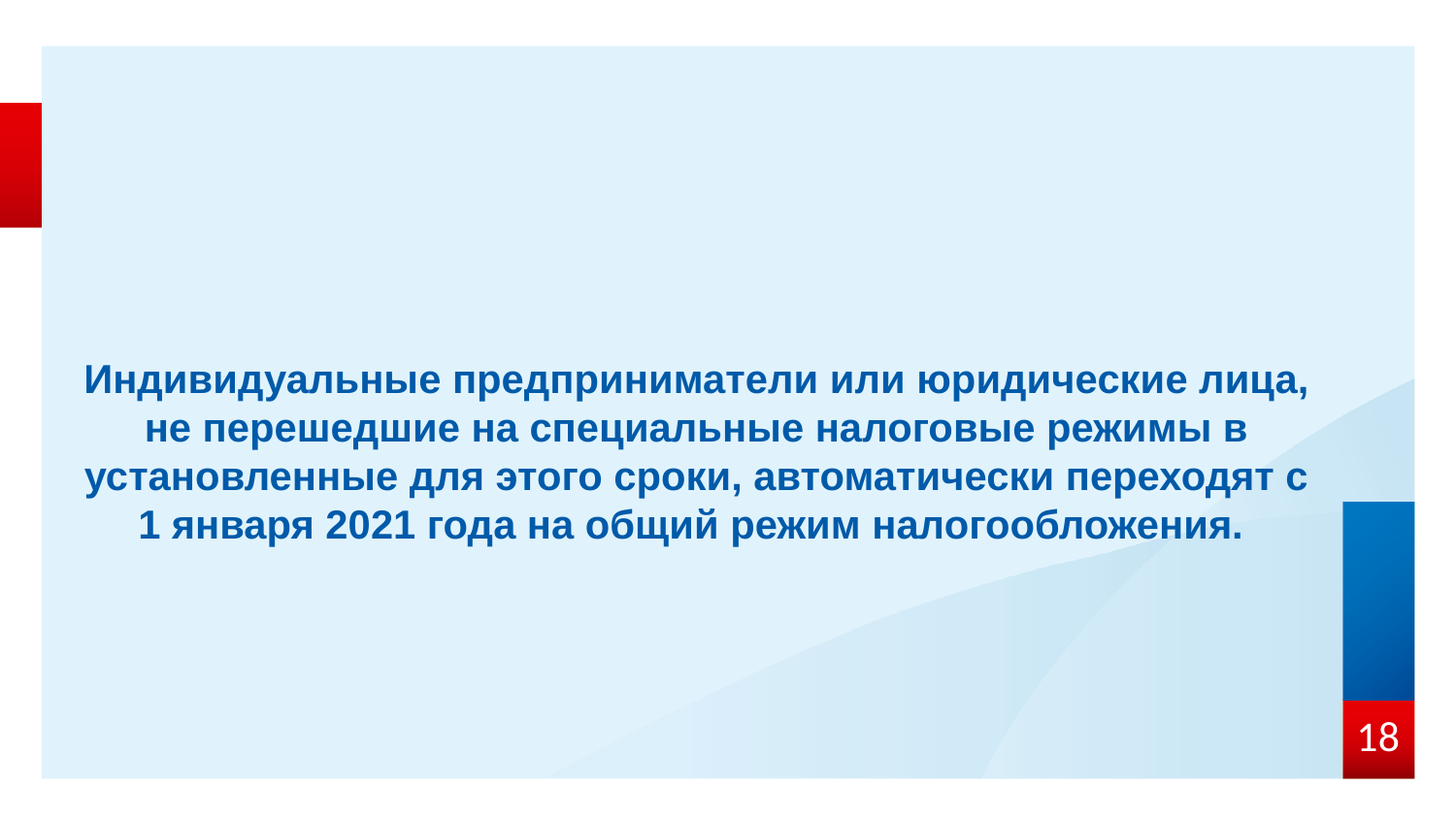

Индивидуальные предприниматели или юридические лица, не перешедшие на специальные налоговые режимы в установленные для этого сроки, автоматически переходят с 1 января 2021 года на общий режим налогообложения.
18